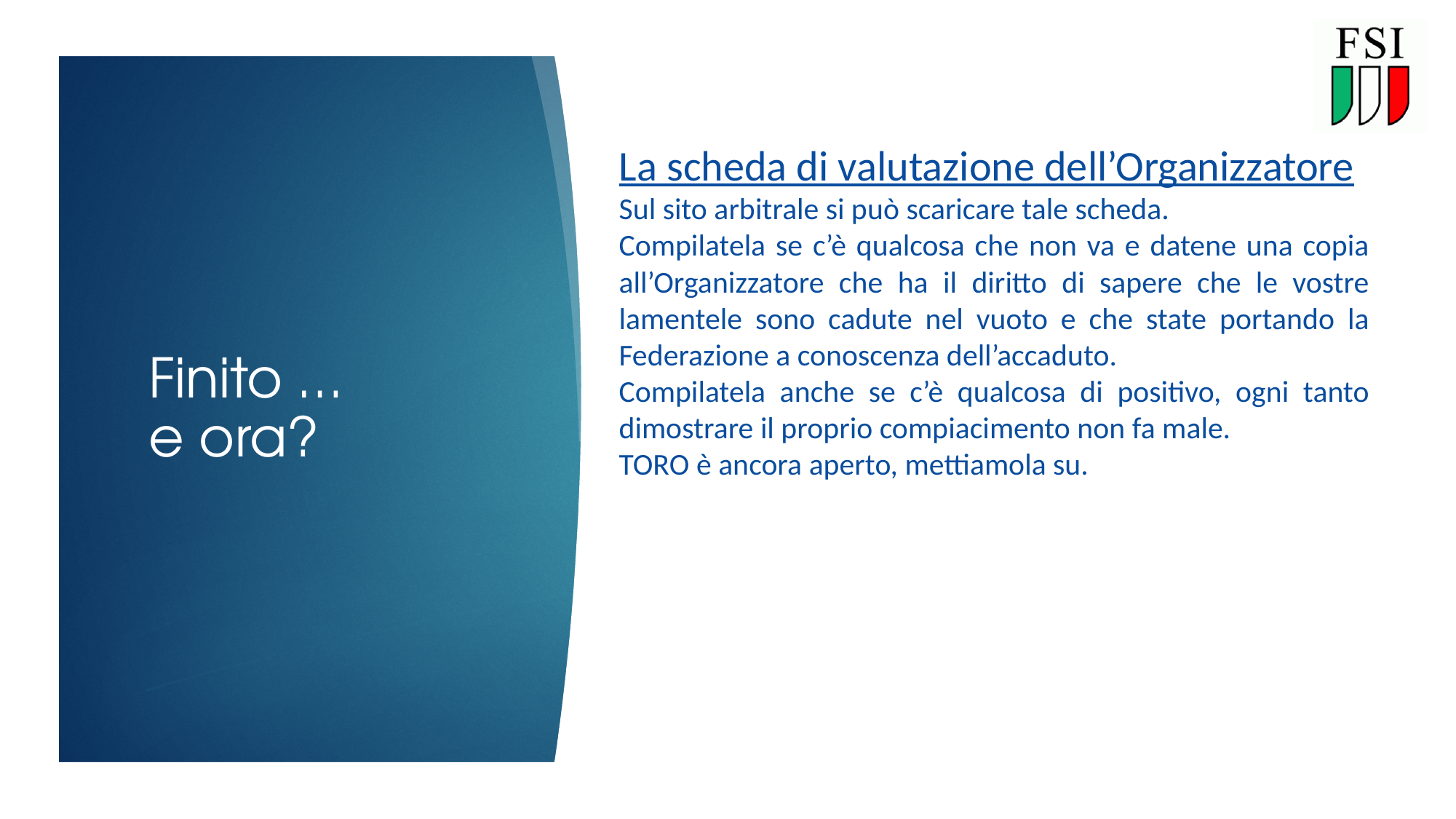

33
La scheda di valutazione dell’Organizzatore
Sul sito arbitrale si può scaricare tale scheda.
Compilatela se c’è qualcosa che non va e datene una copia all’Organizzatore che ha il diritto di sapere che le vostre lamentele sono cadute nel vuoto e che state portando la Federazione a conoscenza dell’accaduto.
Compilatela anche se c’è qualcosa di positivo, ogni tanto dimostrare il proprio compiacimento non fa male.
TORO è ancora aperto, mettiamola su.
# Finito … e ora?